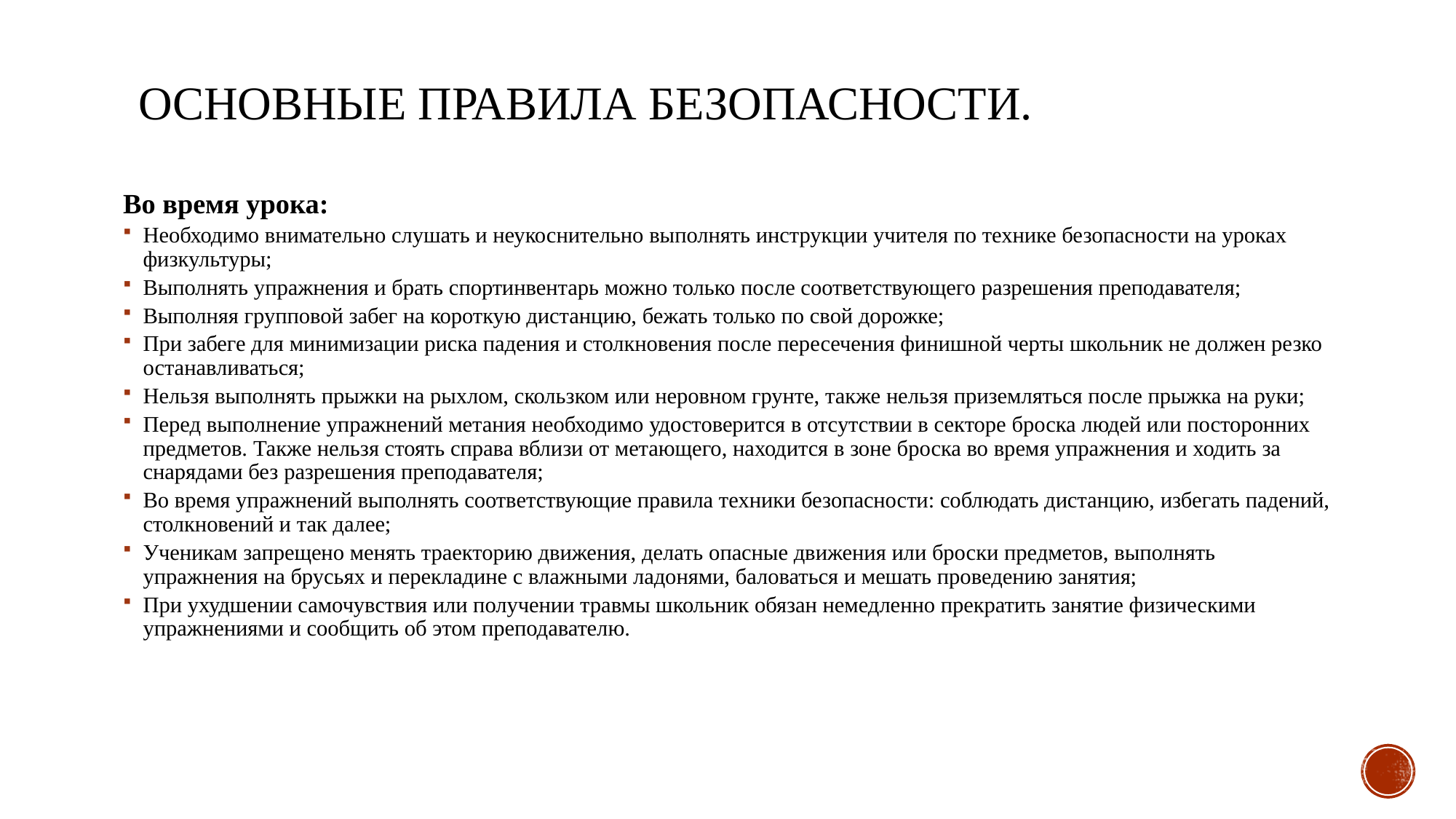

# Основные правила безопасности.
Во время урока:
Необходимо внимательно слушать и неукоснительно выполнять инструкции учителя по технике безопасности на уроках физкультуры;
Выполнять упражнения и брать спортинвентарь можно только после соответствующего разрешения преподавателя;
Выполняя групповой забег на короткую дистанцию, бежать только по свой дорожке;
При забеге для минимизации риска падения и столкновения после пересечения финишной черты школьник не должен резко останавливаться;
Нельзя выполнять прыжки на рыхлом, скользком или неровном грунте, также нельзя приземляться после прыжка на руки;
Перед выполнение упражнений метания необходимо удостоверится в отсутствии в секторе броска людей или посторонних предметов. Также нельзя стоять справа вблизи от метающего, находится в зоне броска во время упражнения и ходить за снарядами без разрешения преподавателя;
Во время упражнений выполнять соответствующие правила техники безопасности: соблюдать дистанцию, избегать падений, столкновений и так далее;
Ученикам запрещено менять траекторию движения, делать опасные движения или броски предметов, выполнять упражнения на брусьях и перекладине с влажными ладонями, баловаться и мешать проведению занятия;
При ухудшении самочувствия или получении травмы школьник обязан немедленно прекратить занятие физическими упражнениями и сообщить об этом преподавателю.